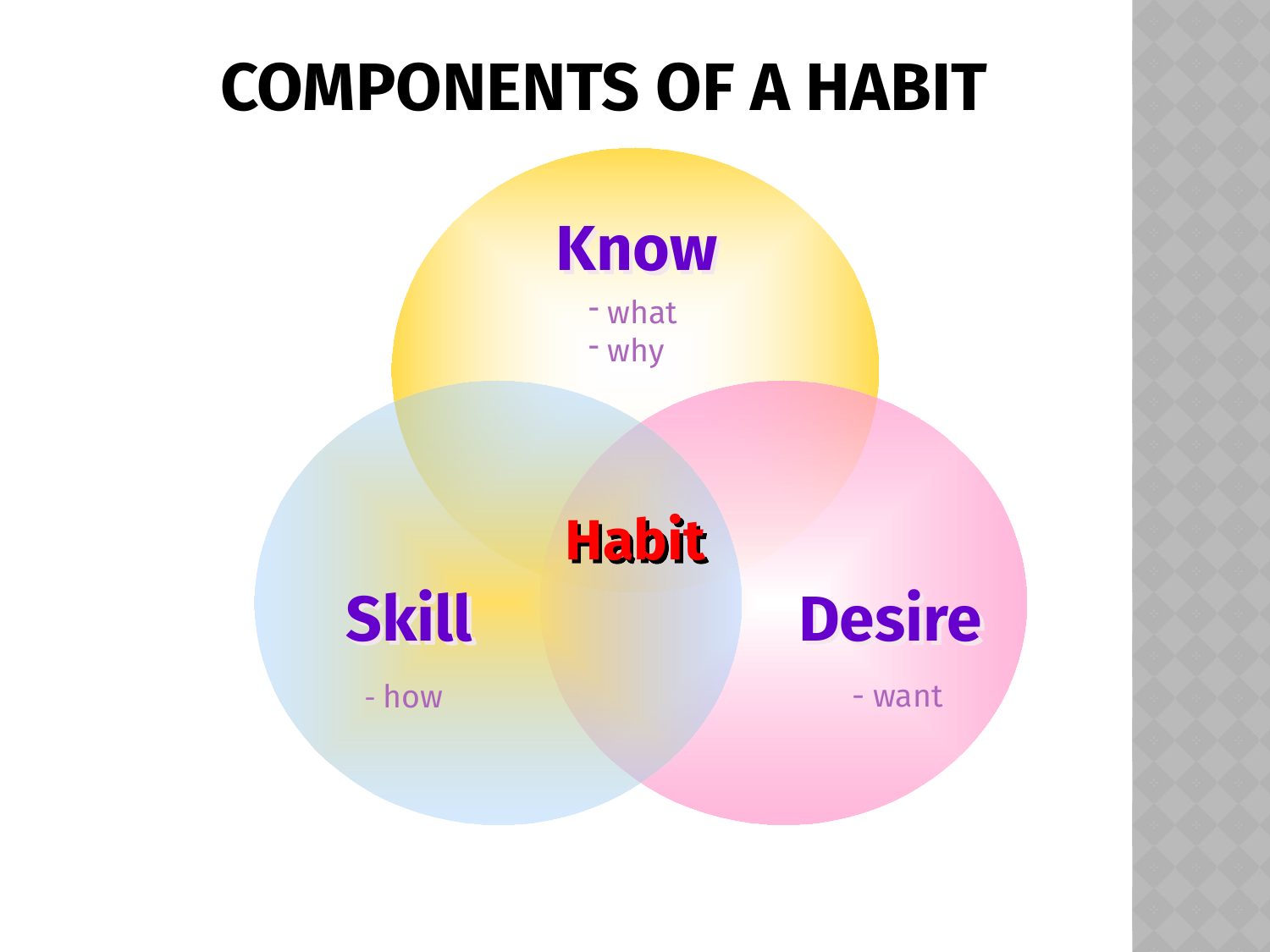

# Components of a Habit

Know
 what
 why

Skill
- how

Desire
- want
Habit